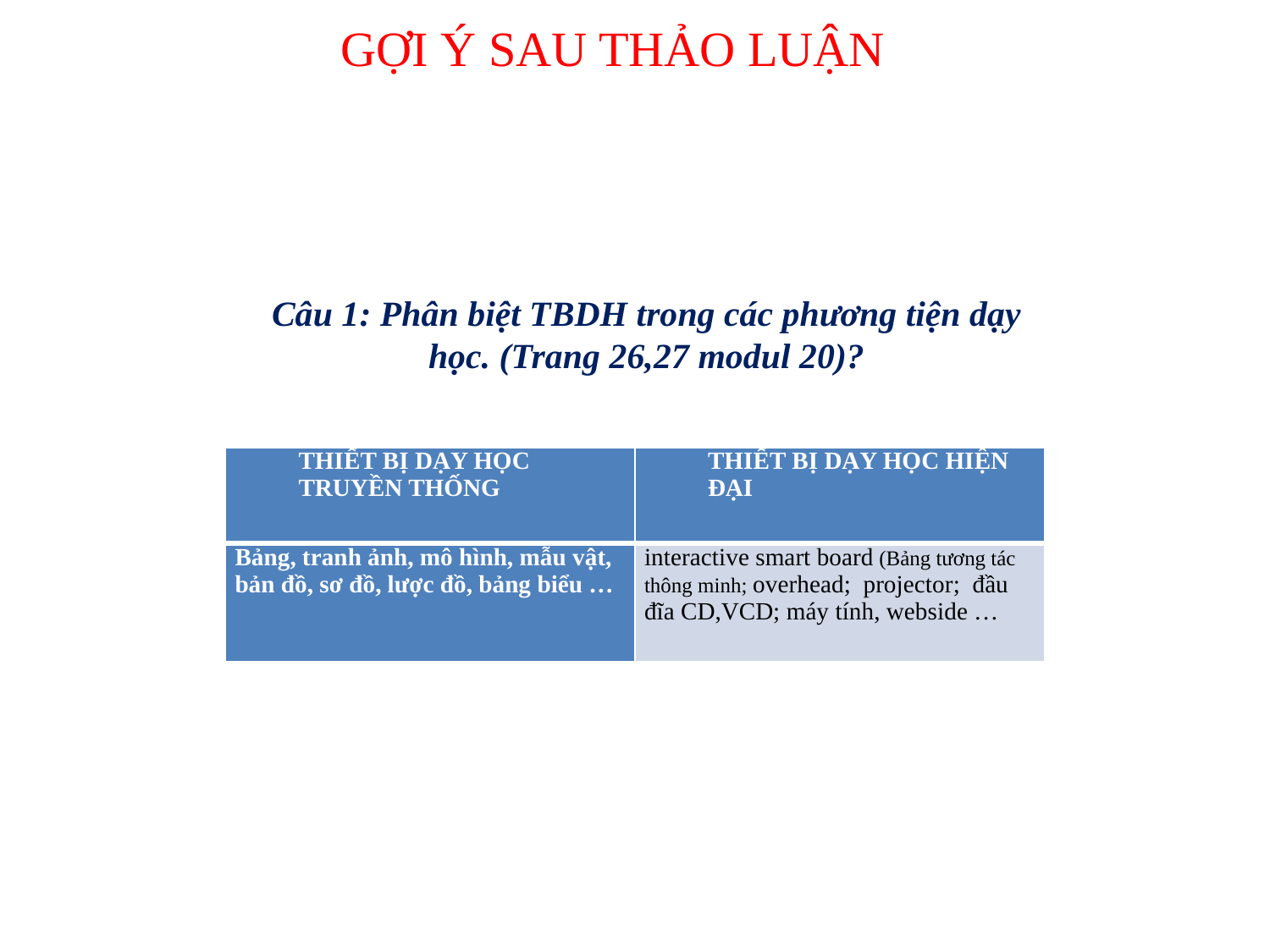

GỢI Ý SAU THẢO LUẬN
Câu 1: Phân biệt TBDH trong các phương tiện dạy học. (Trang 26,27 modul 20)?
| THIẾT BỊ DẠY HỌC TRUYỀN THỐNG | THIẾT BỊ DẠY HỌC HIỆN ĐẠI |
| --- | --- |
| Bảng, tranh ảnh, mô hình, mẫu vật, bản đồ, sơ đồ, lược đồ, bảng biểu … | interactive smart board (Bảng tương tác thông minh; overhead; projector; đầu đĩa CD,VCD; máy tính, webside … |